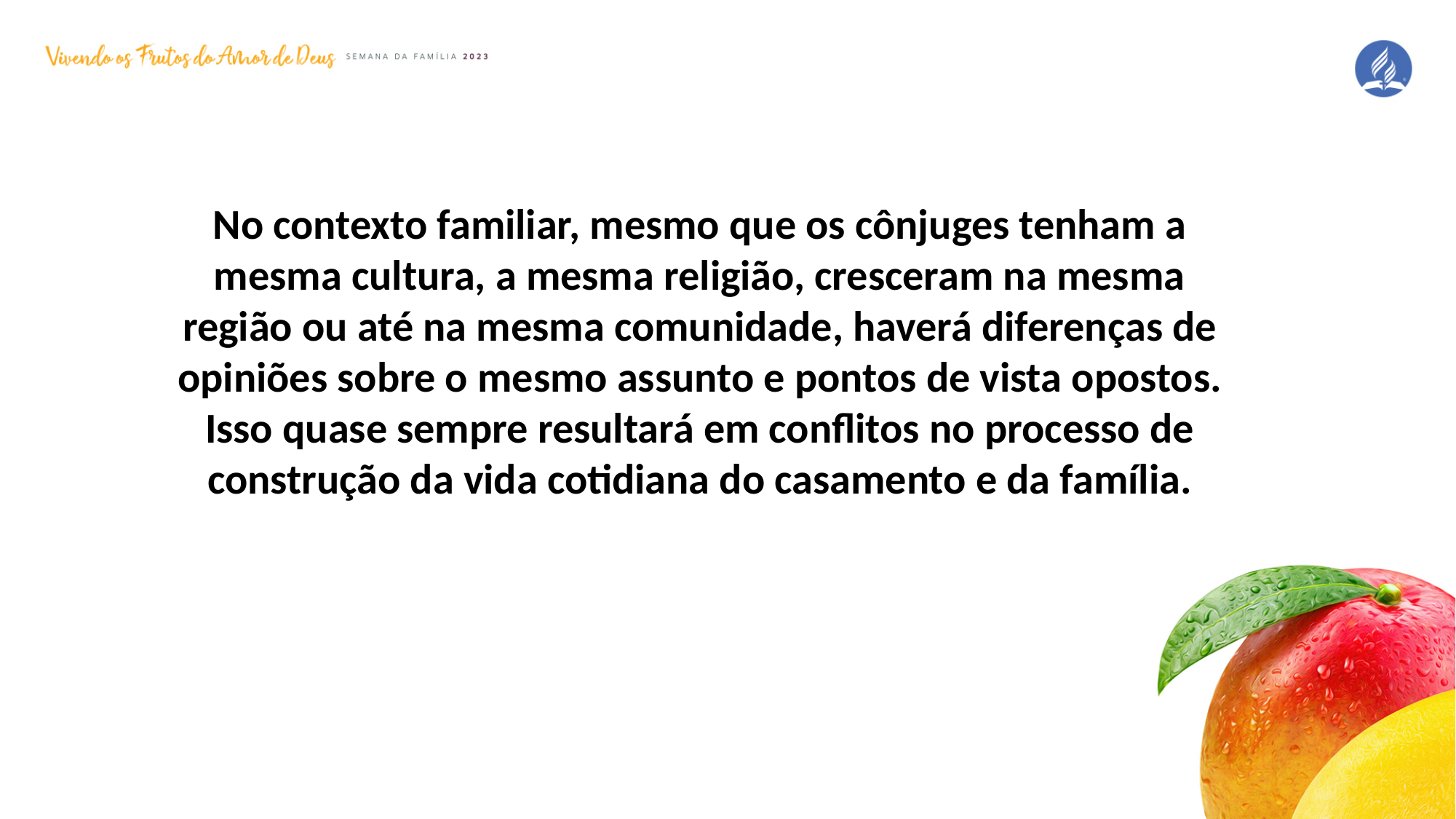

No contexto familiar, mesmo que os cônjuges tenham a mesma cultura, a mesma religião, cresceram na mesma região ou até na mesma comunidade, haverá diferenças de opiniões sobre o mesmo assunto e pontos de vista opostos. Isso quase sempre resultará em conflitos no processo de construção da vida cotidiana do casamento e da família.